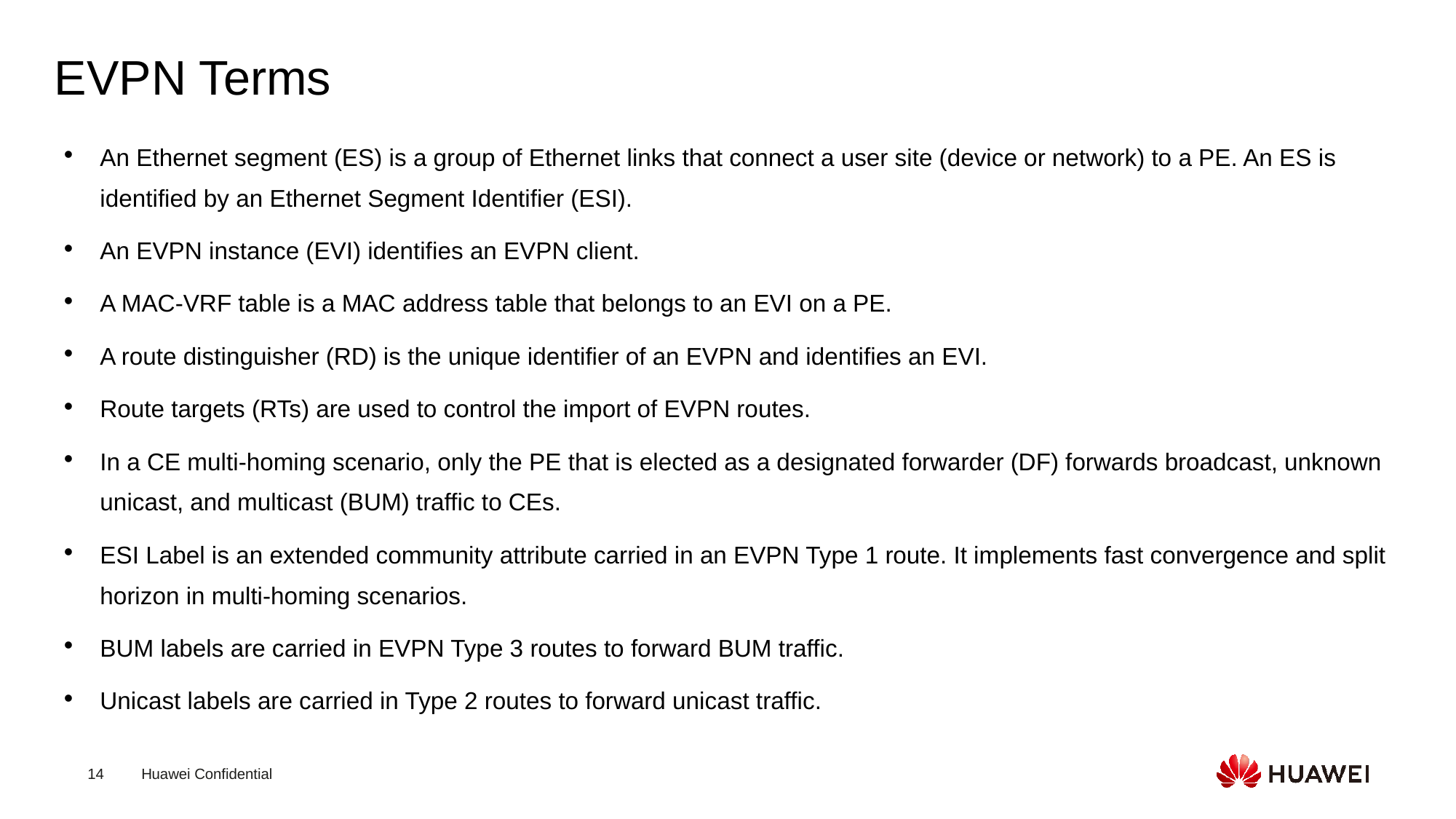

# EVPN Terms
An Ethernet segment (ES) is a group of Ethernet links that connect a user site (device or network) to a PE. An ES is identified by an Ethernet Segment Identifier (ESI).
An EVPN instance (EVI) identifies an EVPN client.
A MAC-VRF table is a MAC address table that belongs to an EVI on a PE.
A route distinguisher (RD) is the unique identifier of an EVPN and identifies an EVI.
Route targets (RTs) are used to control the import of EVPN routes.
In a CE multi-homing scenario, only the PE that is elected as a designated forwarder (DF) forwards broadcast, unknown unicast, and multicast (BUM) traffic to CEs.
ESI Label is an extended community attribute carried in an EVPN Type 1 route. It implements fast convergence and split horizon in multi-homing scenarios.
BUM labels are carried in EVPN Type 3 routes to forward BUM traffic.
Unicast labels are carried in Type 2 routes to forward unicast traffic.